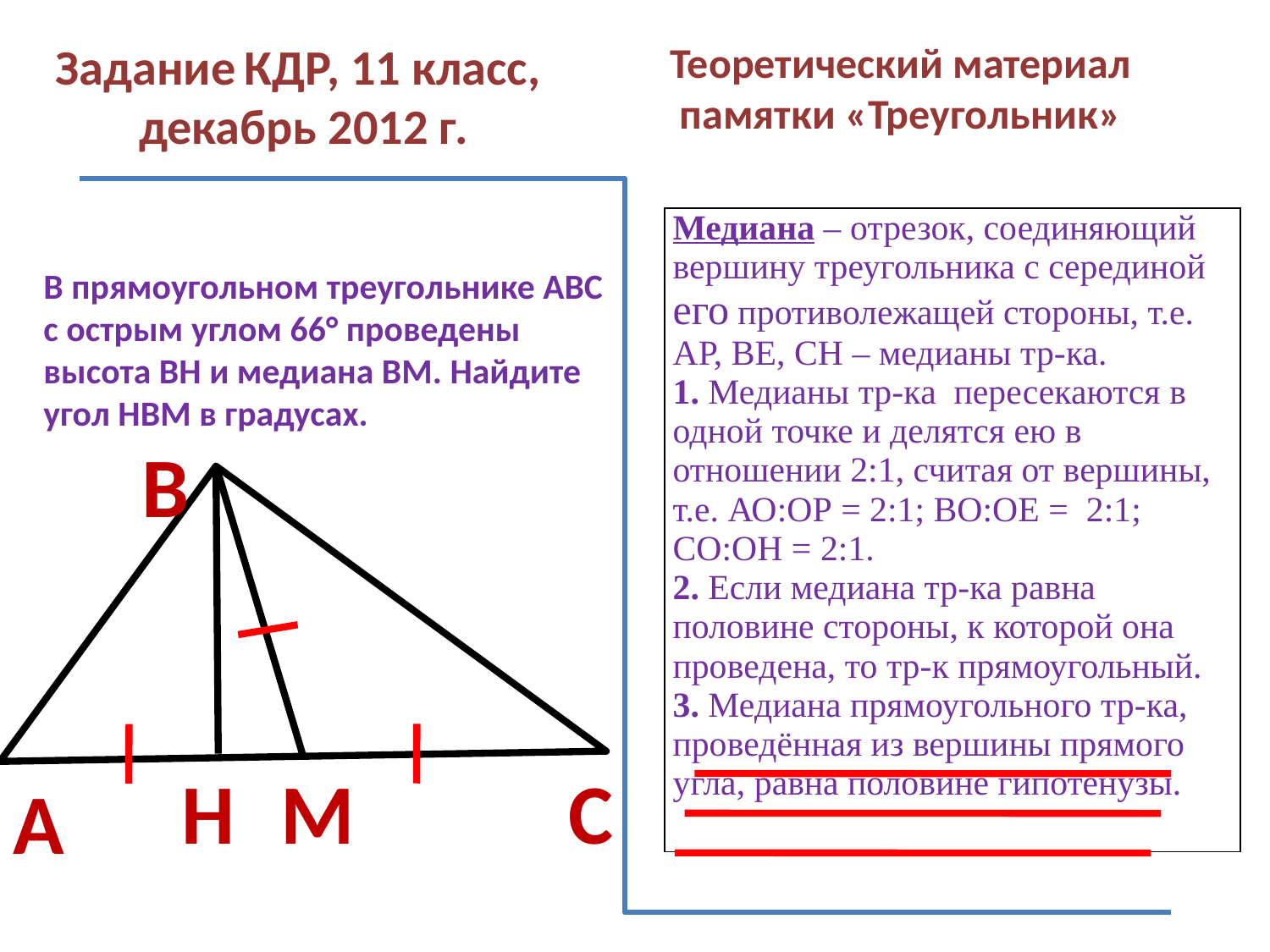

Задание КДР, 11 класс,
декабрь 2012 г.
Теоретический материал
памятки «Треугольник»
| Медиана – отрезок, соединяющий вершину треугольника с серединой его противолежащей стороны, т.е. АР, ВЕ, СН – медианы тр-ка. 1. Медианы тр-ка пересекаются в одной точке и делятся ею в отношении 2:1, считая от вершины, т.е. АО:ОР = 2:1; ВО:ОЕ = 2:1; СО:ОН = 2:1. 2. Если медиана тр-ка равна половине стороны, к которой она проведена, то тр-к прямоугольный. 3. Медиана прямоугольного тр-ка, проведённая из вершины прямого угла, равна половине гипотенузы. |
| --- |
В прямоугольном треугольнике АВС
с острым углом 66° проведены
высота ВН и медиана ВМ. Найдите
угол НВМ в градусах.
В

Н
М
С
А